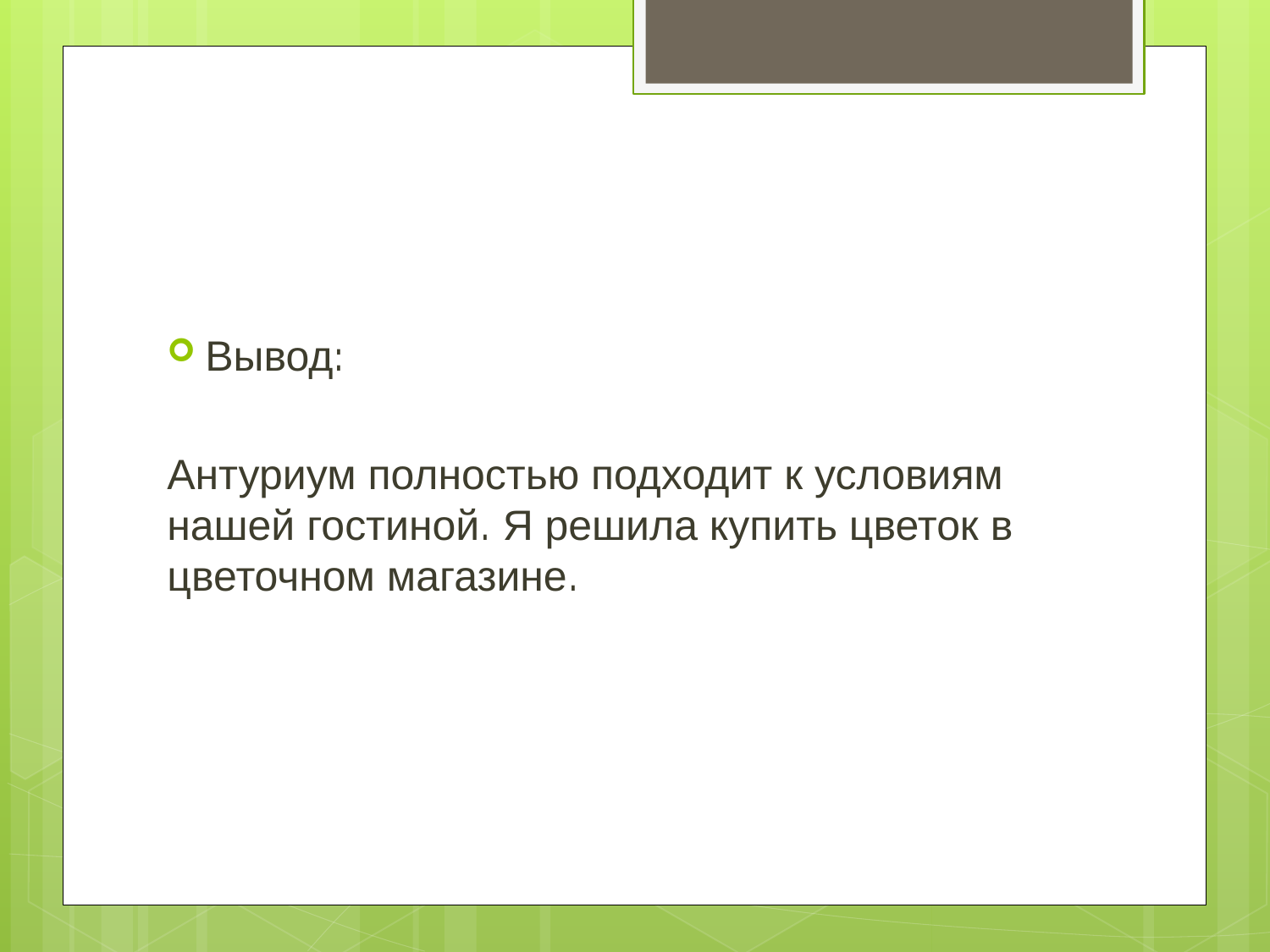

#
Вывод:

Антуриум полностью подходит к условиям нашей гостиной. Я решила купить цветок в цветочном магазине.